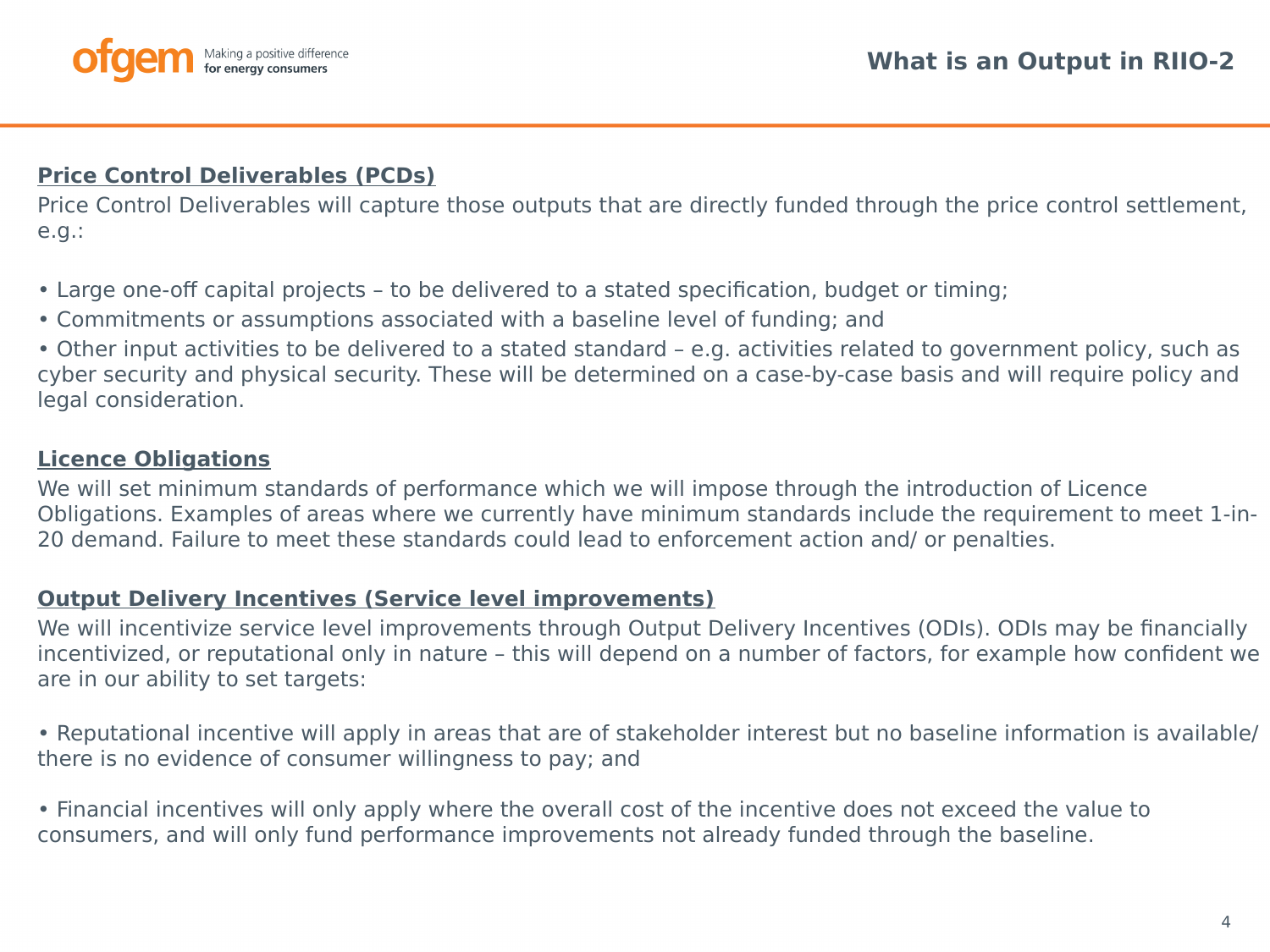

# What is an Output in RIIO-2
Price Control Deliverables (PCDs)
Price Control Deliverables will capture those outputs that are directly funded through the price control settlement, e.g.:

• Large one-off capital projects – to be delivered to a stated specification, budget or timing;
• Commitments or assumptions associated with a baseline level of funding; and
• Other input activities to be delivered to a stated standard – e.g. activities related to government policy, such as cyber security and physical security. These will be determined on a case-by-case basis and will require policy and legal consideration.

Licence Obligations
We will set minimum standards of performance which we will impose through the introduction of Licence Obligations. Examples of areas where we currently have minimum standards include the requirement to meet 1-in-20 demand. Failure to meet these standards could lead to enforcement action and/ or penalties.

Output Delivery Incentives (Service level improvements)
We will incentivize service level improvements through Output Delivery Incentives (ODIs). ODIs may be financially incentivized, or reputational only in nature – this will depend on a number of factors, for example how confident we are in our ability to set targets:

• Reputational incentive will apply in areas that are of stakeholder interest but no baseline information is available/ there is no evidence of consumer willingness to pay; and

• Financial incentives will only apply where the overall cost of the incentive does not exceed the value to consumers, and will only fund performance improvements not already funded through the baseline.

4